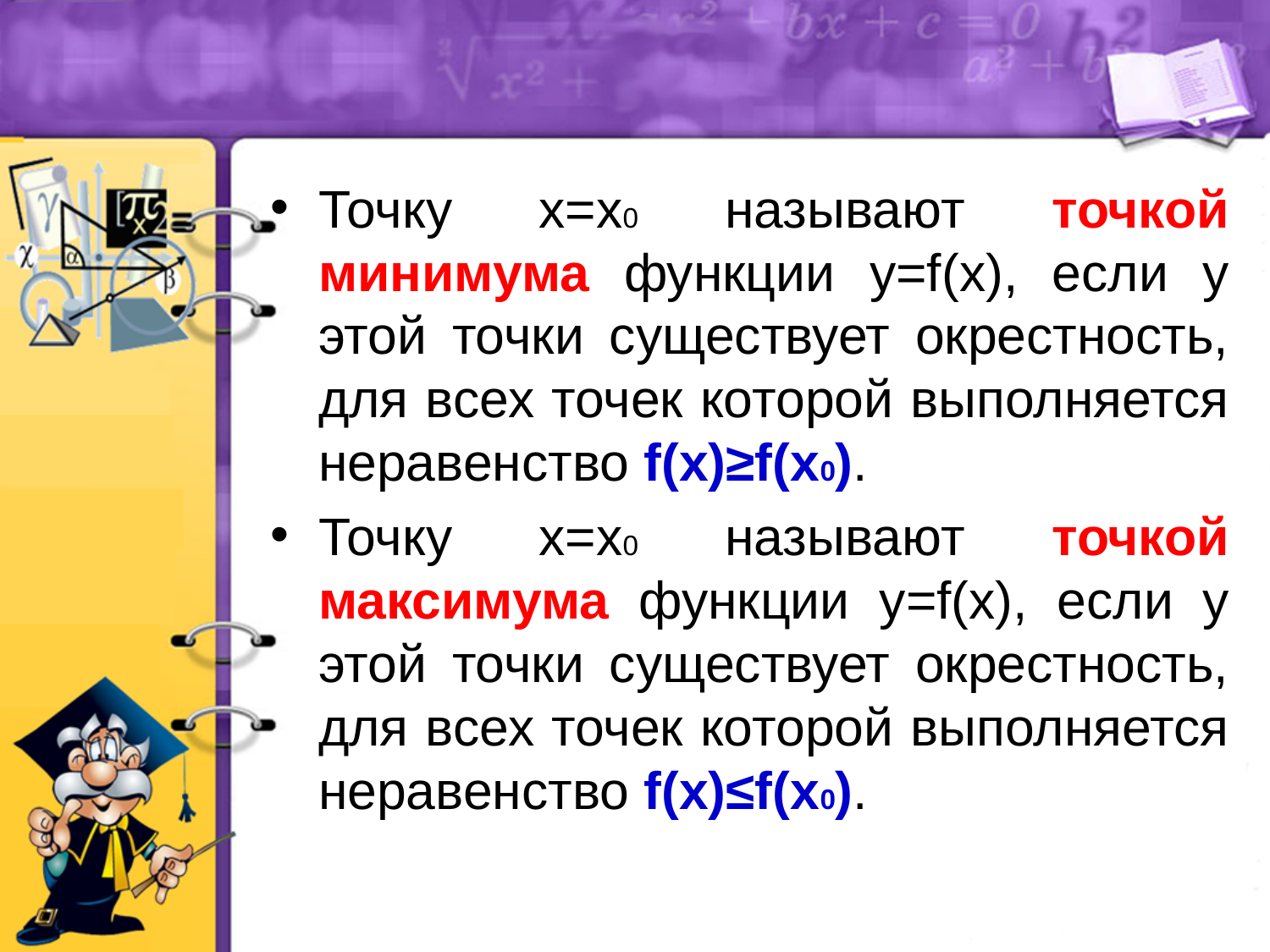

Точку x=x0 называют точкой минимума функции y=f(x), если у этой точки существует окрестность, для всех точек которой выполняется неравенство f(x)≥f(x0).
Точку x=x0 называют точкой максимума функции y=f(x), если у этой точки существует окрестность, для всех точек которой выполняется неравенство f(x)≤f(x0).